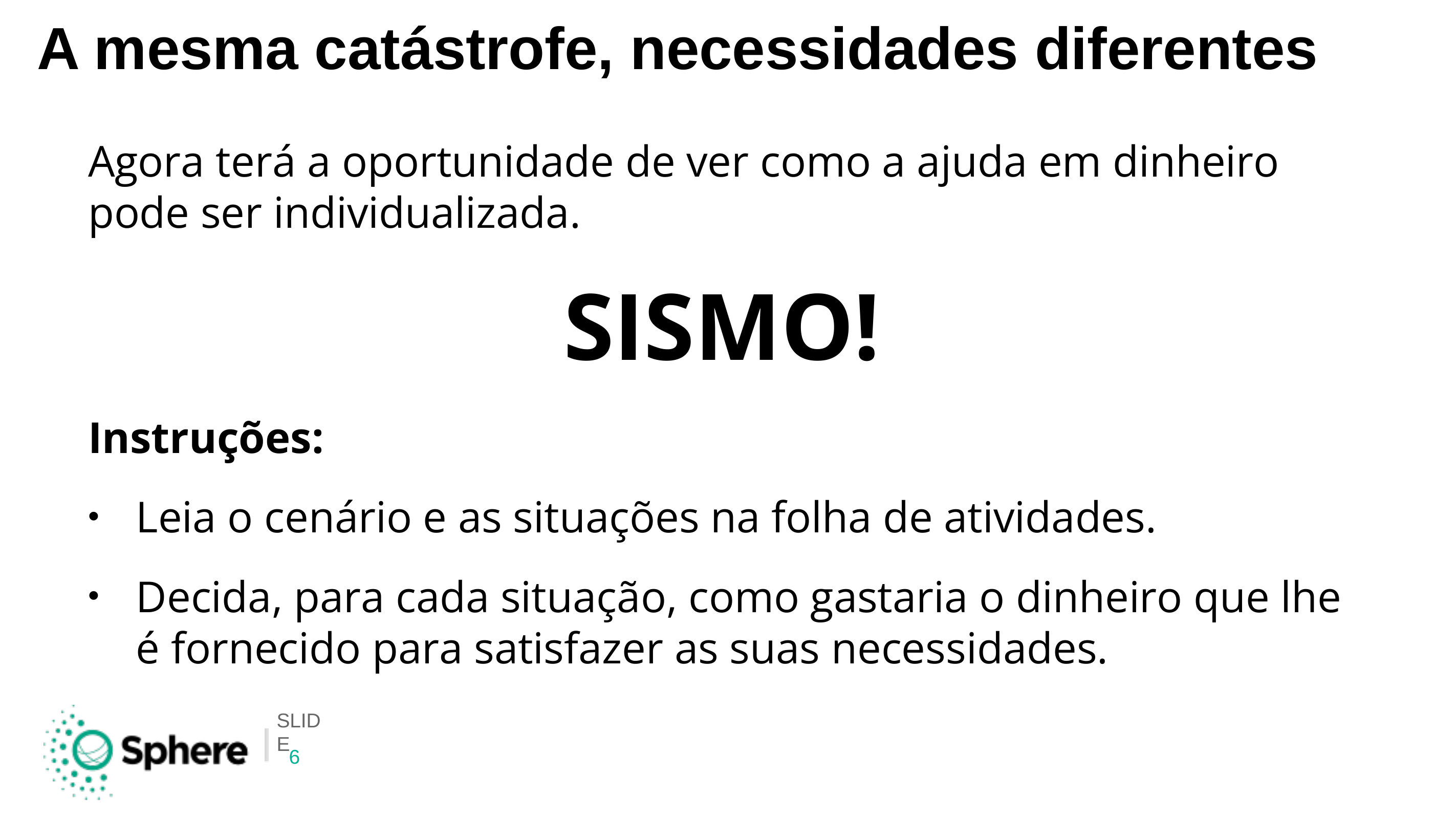

# A mesma catástrofe, necessidades diferentes
Agora terá a oportunidade de ver como a ajuda em dinheiro pode ser individualizada.
SISMO!
Instruções:
Leia o cenário e as situações na folha de atividades.
Decida, para cada situação, como gastaria o dinheiro que lhe é fornecido para satisfazer as suas necessidades.
6